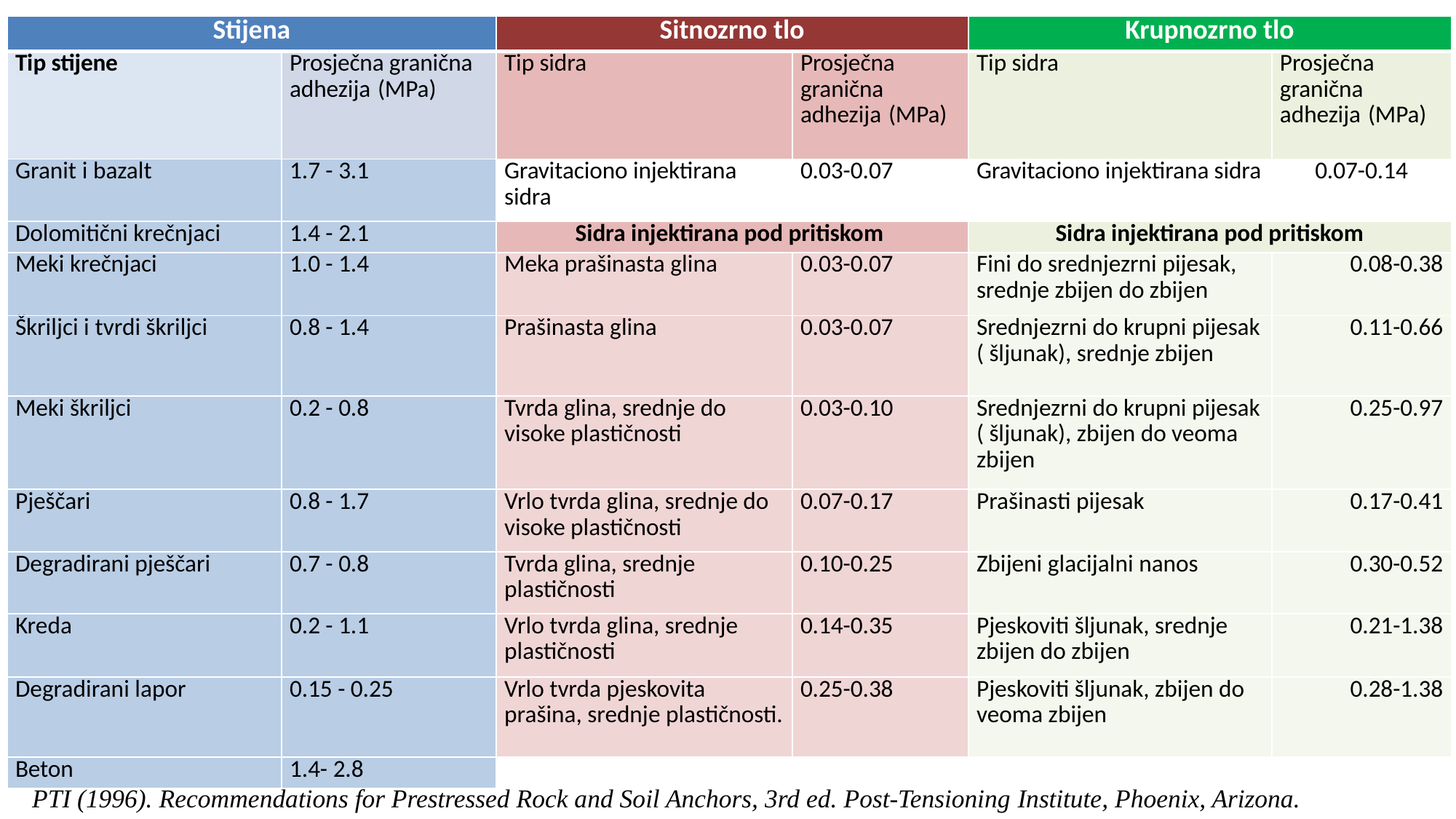

| Stijena |  | Sitnozrno tlo |  | Krupnozrno tlo |  |
| --- | --- | --- | --- | --- | --- |
| Tip stijene | Prosječna granična adhezija (MPa) | Tip sidra | Prosječna granična adhezija (MPa) | Tip sidra | Prosječna granična adhezija (MPa) |
| Granit i bazalt | 1.7 - 3.1 | Gravitaciono injektirana sidra | 0.03-0.07 | Gravitaciono injektirana sidra | 0.07-0.14 |
| Dolomitični krečnjaci | 1.4 - 2.1 | Sidra injektirana pod pritiskom |  | Sidra injektirana pod pritiskom |  |
| Meki krečnjaci | 1.0 - 1.4 | Meka prašinasta glina | 0.03-0.07 | Fini do srednjezrni pijesak, srednje zbijen do zbijen | 0.08-0.38 |
| Škriljci i tvrdi škriljci | 0.8 - 1.4 | Prašinasta glina | 0.03-0.07 | Srednjezrni do krupni pijesak ( šljunak), srednje zbijen | 0.11-0.66 |
| Meki škriljci | 0.2 - 0.8 | Tvrda glina, srednje do visoke plastičnosti | 0.03-0.10 | Srednjezrni do krupni pijesak ( šljunak), zbijen do veoma zbijen | 0.25-0.97 |
| Pješčari | 0.8 - 1.7 | Vrlo tvrda glina, srednje do visoke plastičnosti | 0.07-0.17 | Prašinasti pijesak | 0.17-0.41 |
| Degradirani pješčari | 0.7 - 0.8 | Tvrda glina, srednje plastičnosti | 0.10-0.25 | Zbijeni glacijalni nanos | 0.30-0.52 |
| Kreda | 0.2 - 1.1 | Vrlo tvrda glina, srednje plastičnosti | 0.14-0.35 | Pjeskoviti šljunak, srednje zbijen do zbijen | 0.21-1.38 |
| Degradirani lapor | 0.15 - 0.25 | Vrlo tvrda pjeskovita prašina, srednje plastičnosti. | 0.25-0.38 | Pjeskoviti šljunak, zbijen do veoma zbijen | 0.28-1.38 |
| Beton | 1.4- 2.8 |  |  |  |  |
PTI (1996). Recommendations for Prestressed Rock and Soil Anchors, 3rd ed. Post-Tensioning Institute, Phoenix, Arizona.